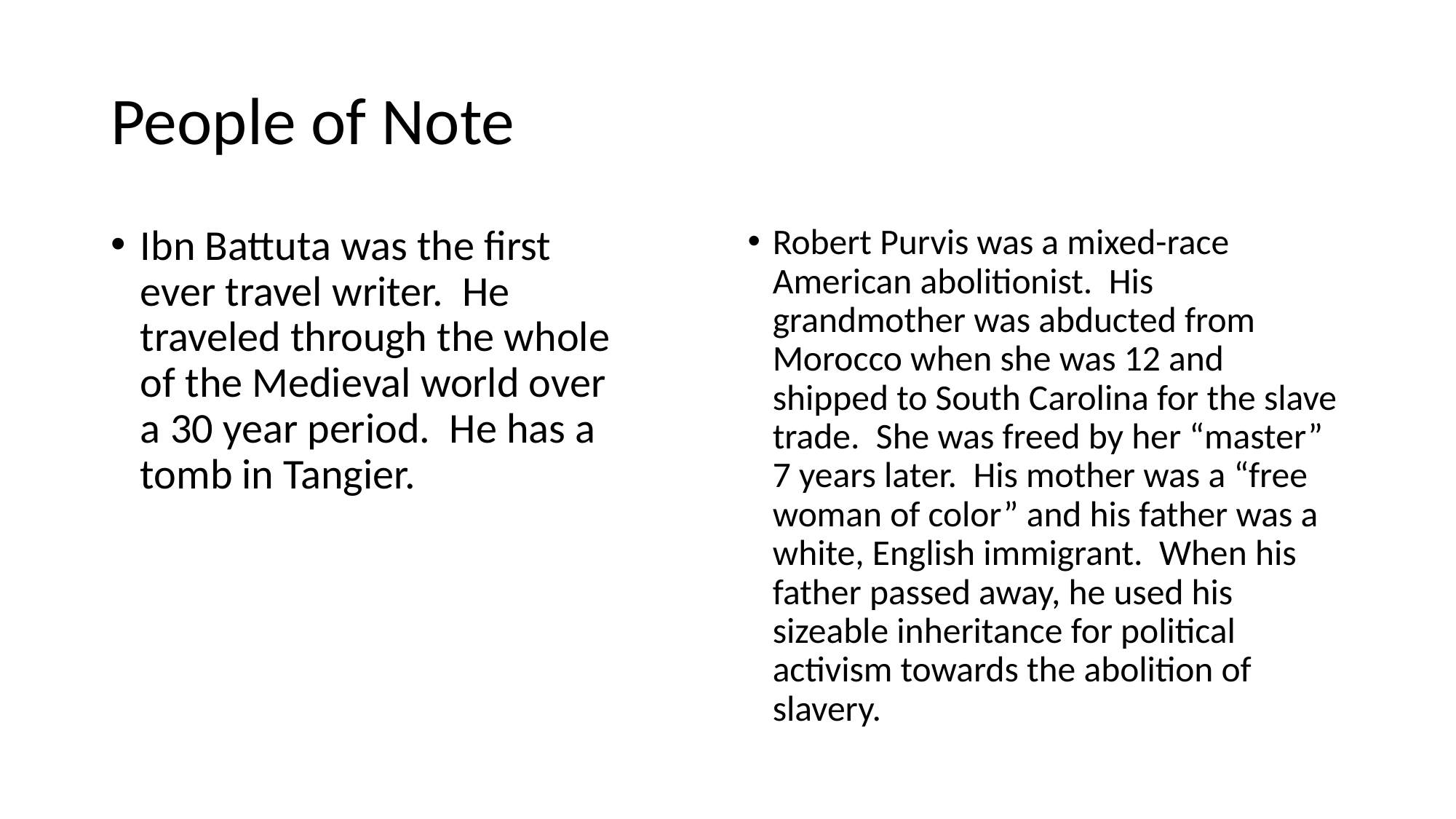

# People of Note
Ibn Battuta was the first ever travel writer.  He traveled through the whole of the Medieval world over a 30 year period.  He has a tomb in Tangier.

Robert Purvis was a mixed-race American abolitionist.  His grandmother was abducted from Morocco when she was 12 and shipped to South Carolina for the slave trade.  She was freed by her “master” 7 years later.  His mother was a “free woman of color” and his father was a white, English immigrant.  When his father passed away, he used his sizeable inheritance for political activism towards the abolition of slavery.